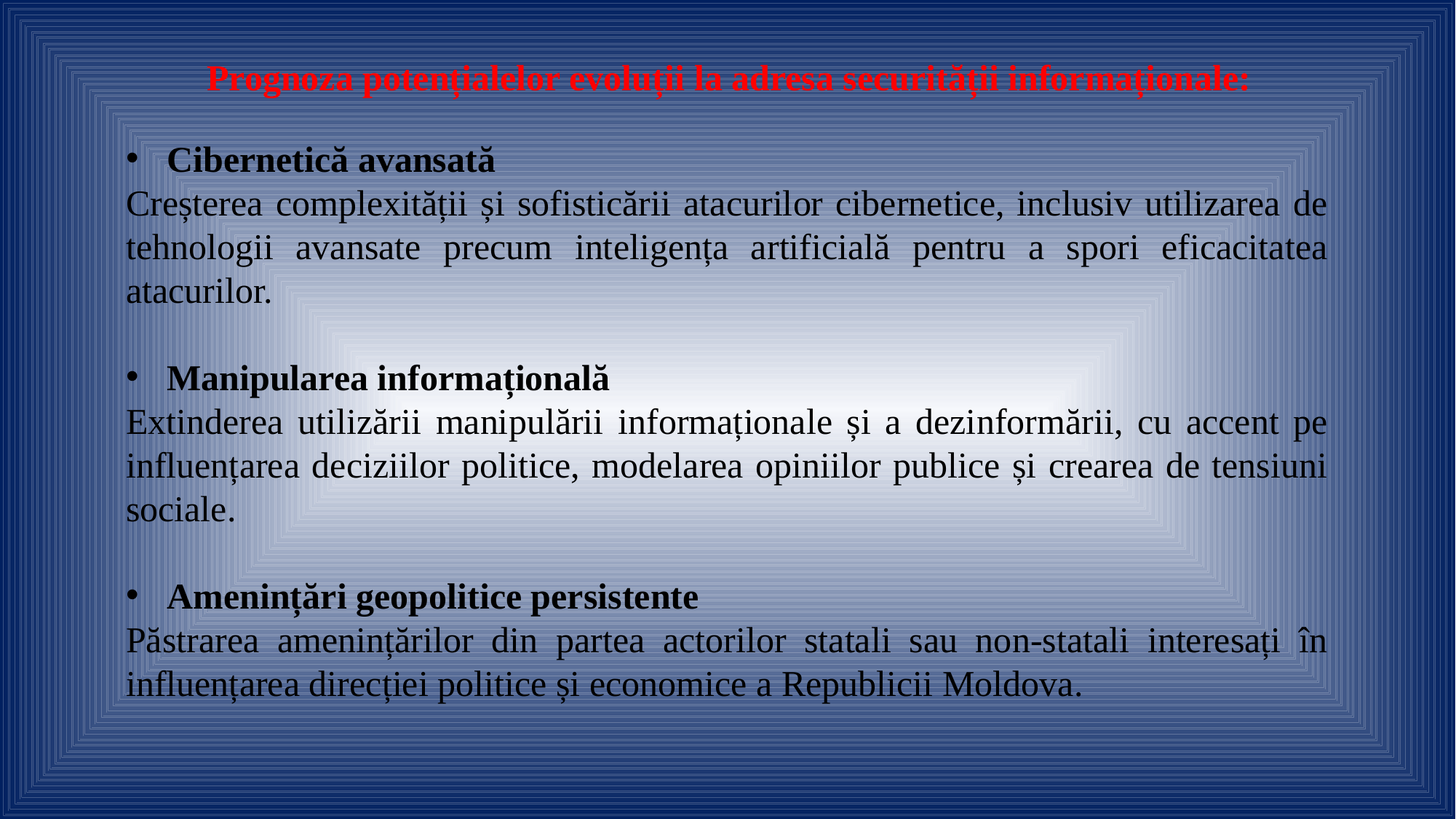

Prognoza potențialelor evoluții la adresa securității informaționale:
Cibernetică avansată
Creșterea complexității și sofisticării atacurilor cibernetice, inclusiv utilizarea de tehnologii avansate precum inteligența artificială pentru a spori eficacitatea atacurilor.

Manipularea informațională
Extinderea utilizării manipulării informaționale și a dezinformării, cu accent pe influențarea deciziilor politice, modelarea opiniilor publice și crearea de tensiuni sociale.

Amenințări geopolitice persistente
Păstrarea amenințărilor din partea actorilor statali sau non-statali interesați în influențarea direcției politice și economice a Republicii Moldova.